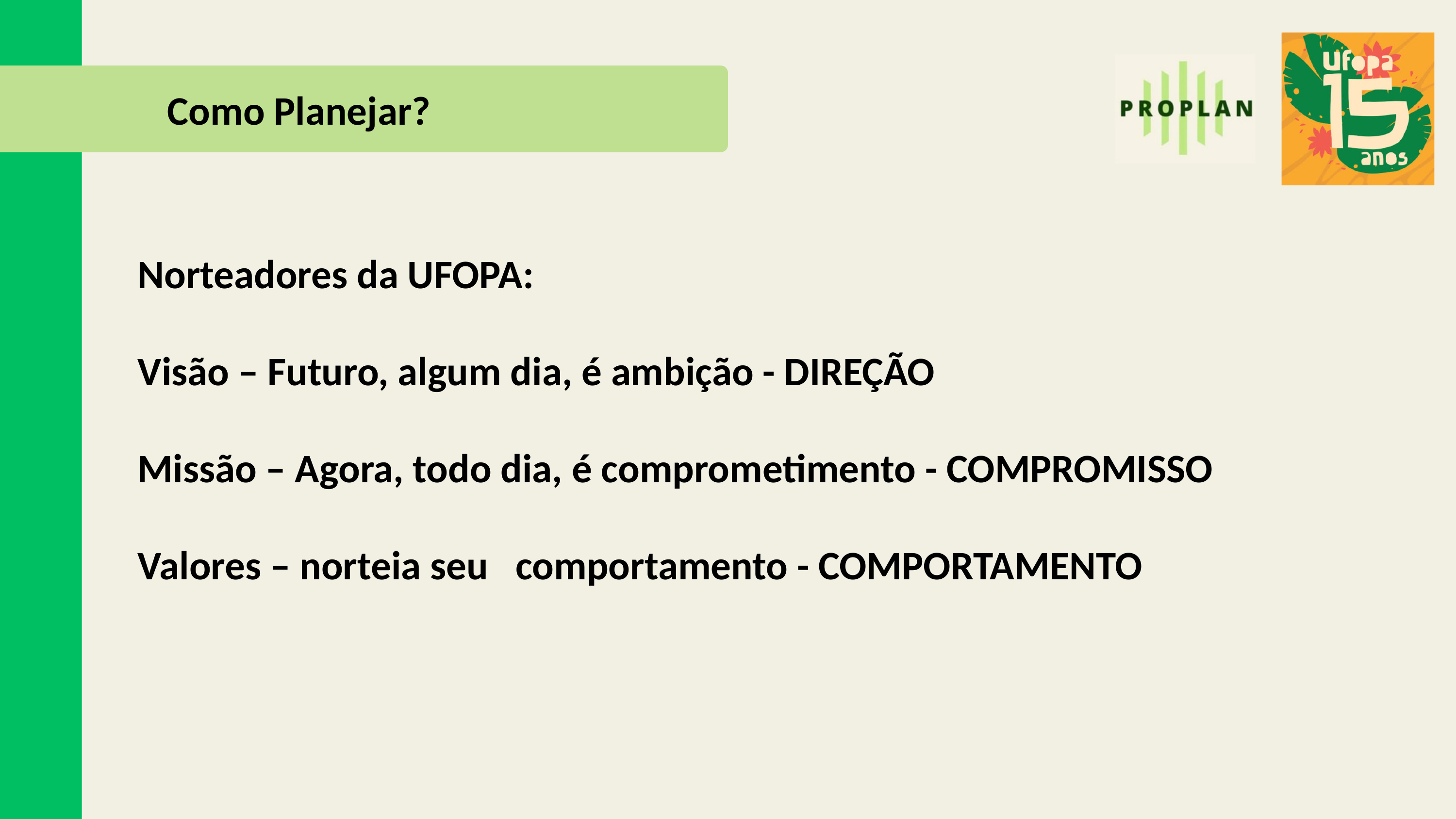

Como Planejar?
Norteadores da UFOPA:

Visão – Futuro, algum dia, é ambição - DIREÇÃO

Missão – Agora, todo dia, é comprometimento - COMPROMISSO

Valores – norteia seu   comportamento - COMPORTAMENTO